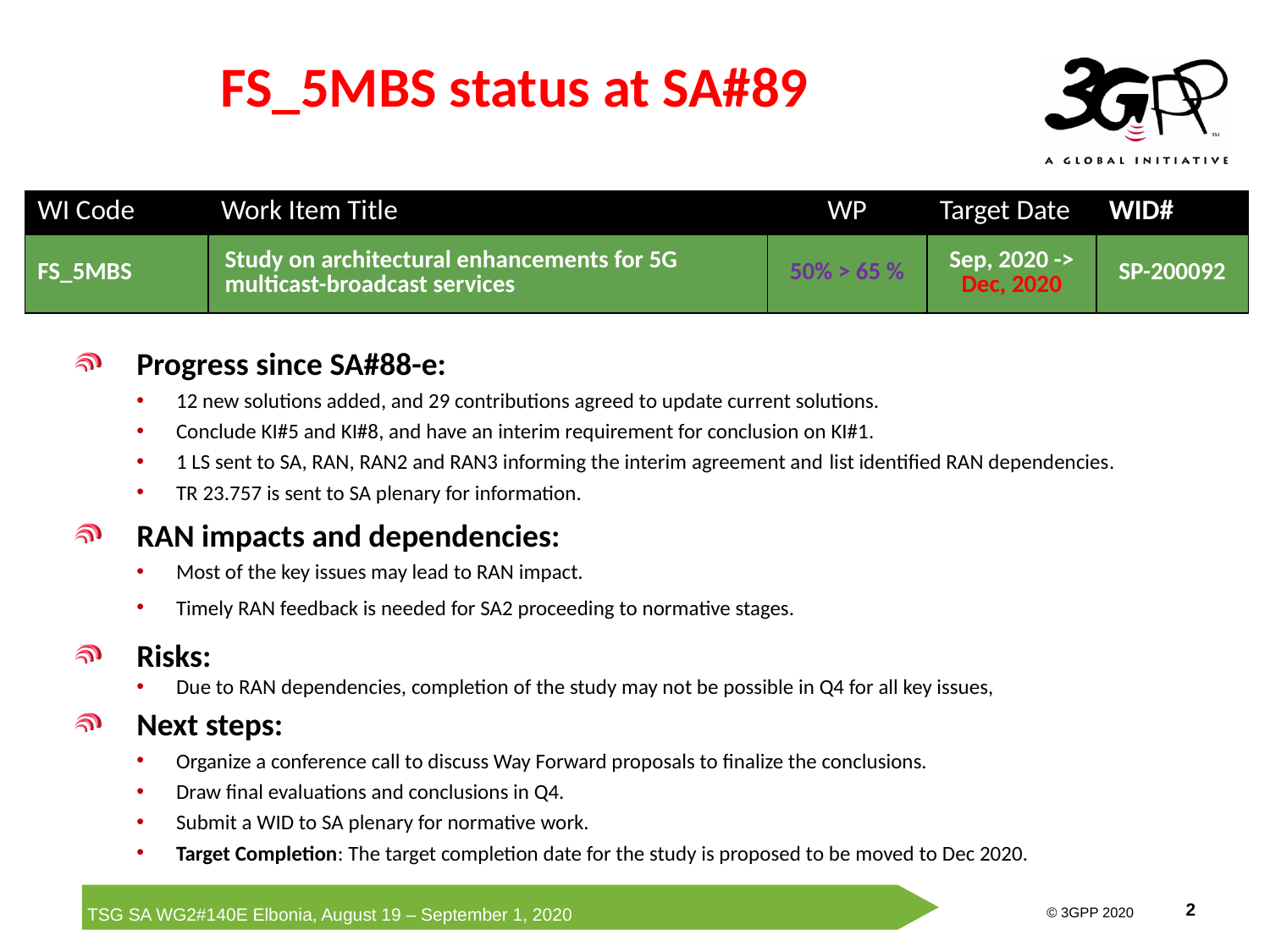

FS_5MBS status at SA#89
| WI Code | Work Item Title | WP | Target Date | WID# |
| --- | --- | --- | --- | --- |
| FS\_5MBS | Study on architectural enhancements for 5G multicast-broadcast services | 50% > 65 % | Sep, 2020 -> Dec, 2020 | SP-200092 |
Progress since SA#88-e:
12 new solutions added, and 29 contributions agreed to update current solutions.
Conclude KI#5 and KI#8, and have an interim requirement for conclusion on KI#1.
1 LS sent to SA, RAN, RAN2 and RAN3 informing the interim agreement and list identified RAN dependencies.
TR 23.757 is sent to SA plenary for information.
RAN impacts and dependencies:
Most of the key issues may lead to RAN impact.
Timely RAN feedback is needed for SA2 proceeding to normative stages.
Risks:
Due to RAN dependencies, completion of the study may not be possible in Q4 for all key issues,
Next steps:
Organize a conference call to discuss Way Forward proposals to finalize the conclusions.
Draw final evaluations and conclusions in Q4.
Submit a WID to SA plenary for normative work.
Target Completion: The target completion date for the study is proposed to be moved to Dec 2020.